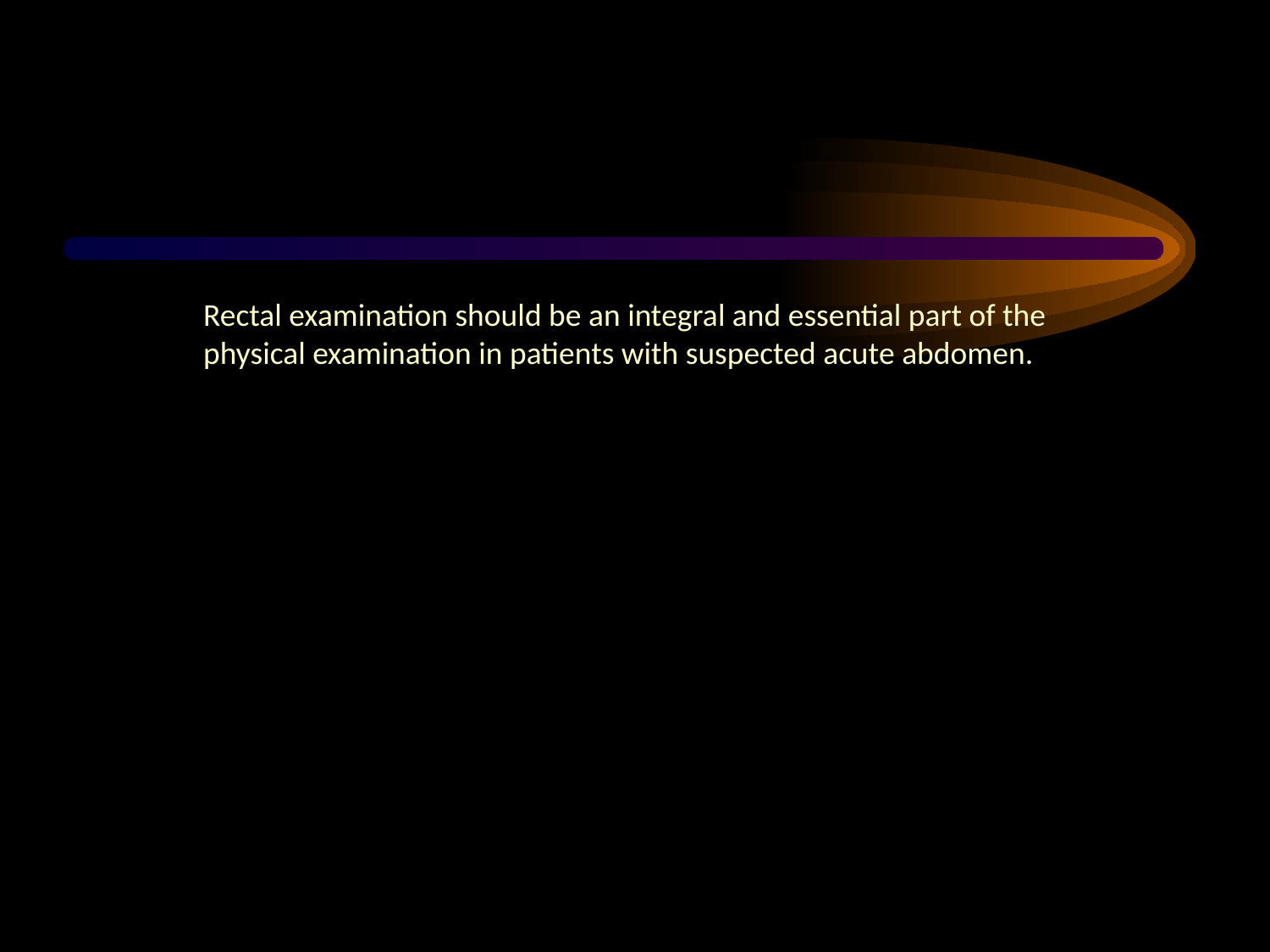

#
Rectal examination should be an integral and essential part of the physical examination in patients with suspected acute abdomen.